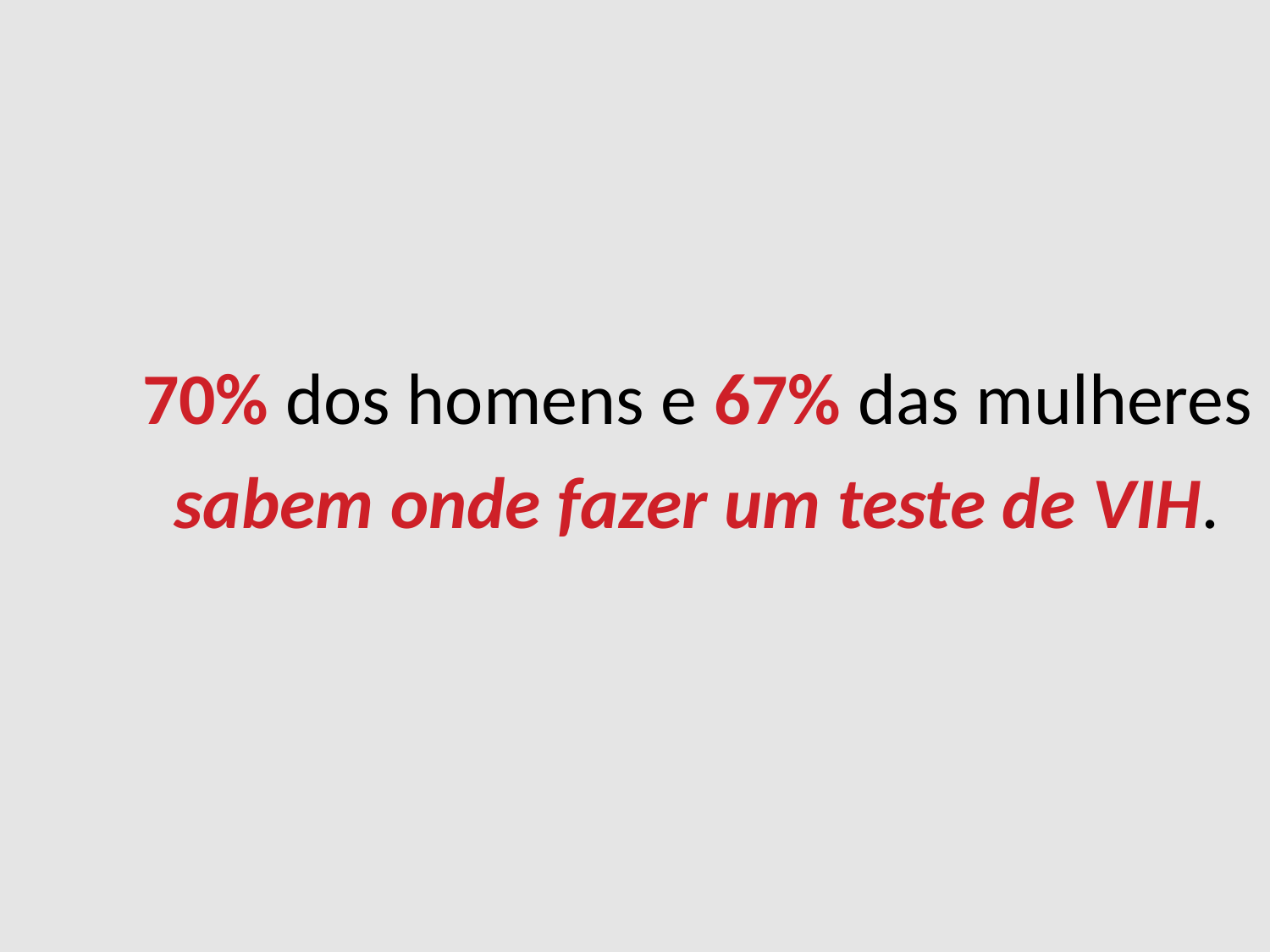

70% dos homens e 67% das mulheres sabem onde fazer um teste de VIH.